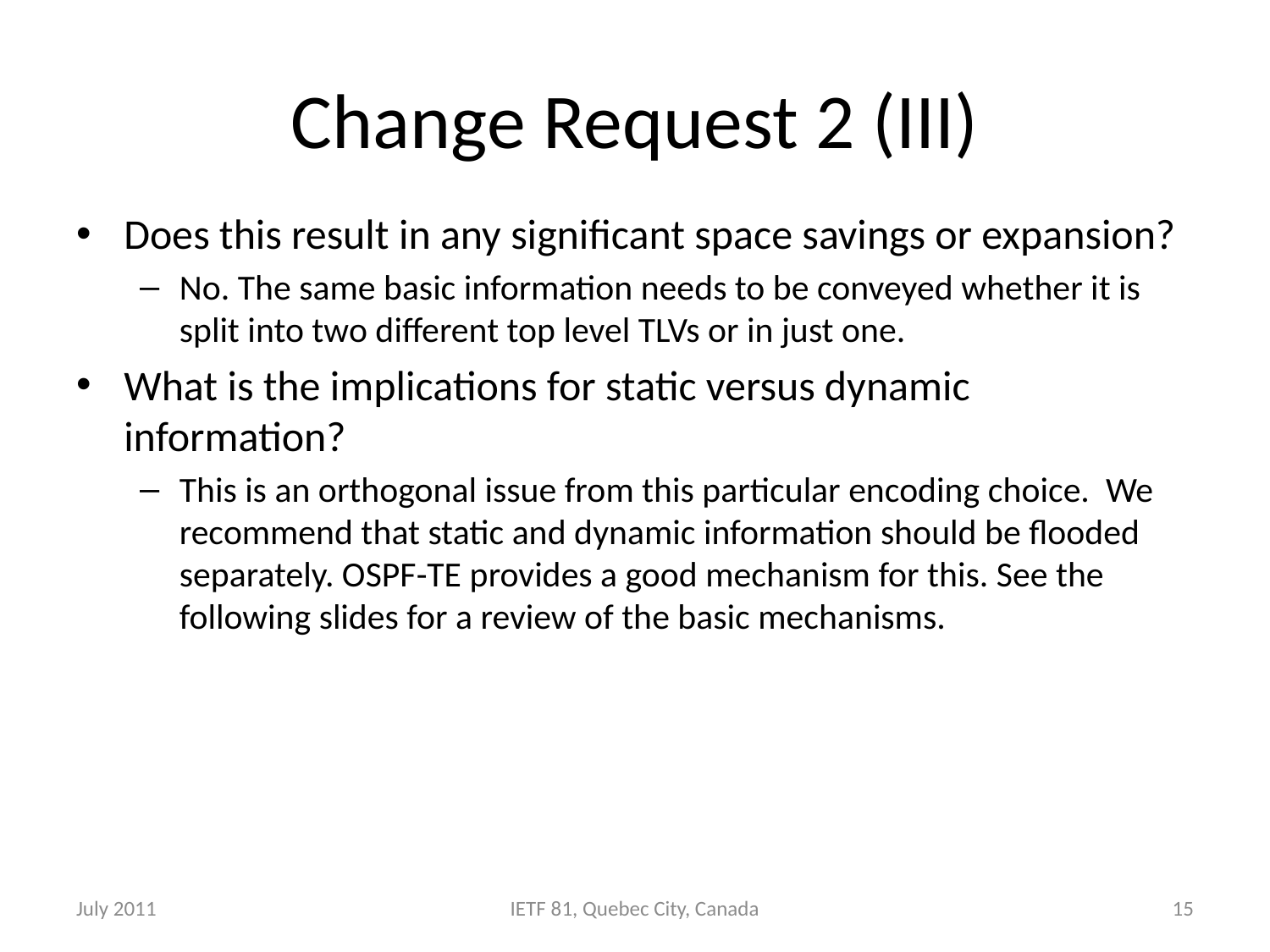

# Change Request 2 (III)
Does this result in any significant space savings or expansion?
No. The same basic information needs to be conveyed whether it is split into two different top level TLVs or in just one.
What is the implications for static versus dynamic information?
This is an orthogonal issue from this particular encoding choice.  We recommend that static and dynamic information should be flooded separately. OSPF-TE provides a good mechanism for this. See the following slides for a review of the basic mechanisms.
July 2011
IETF 81, Quebec City, Canada
15